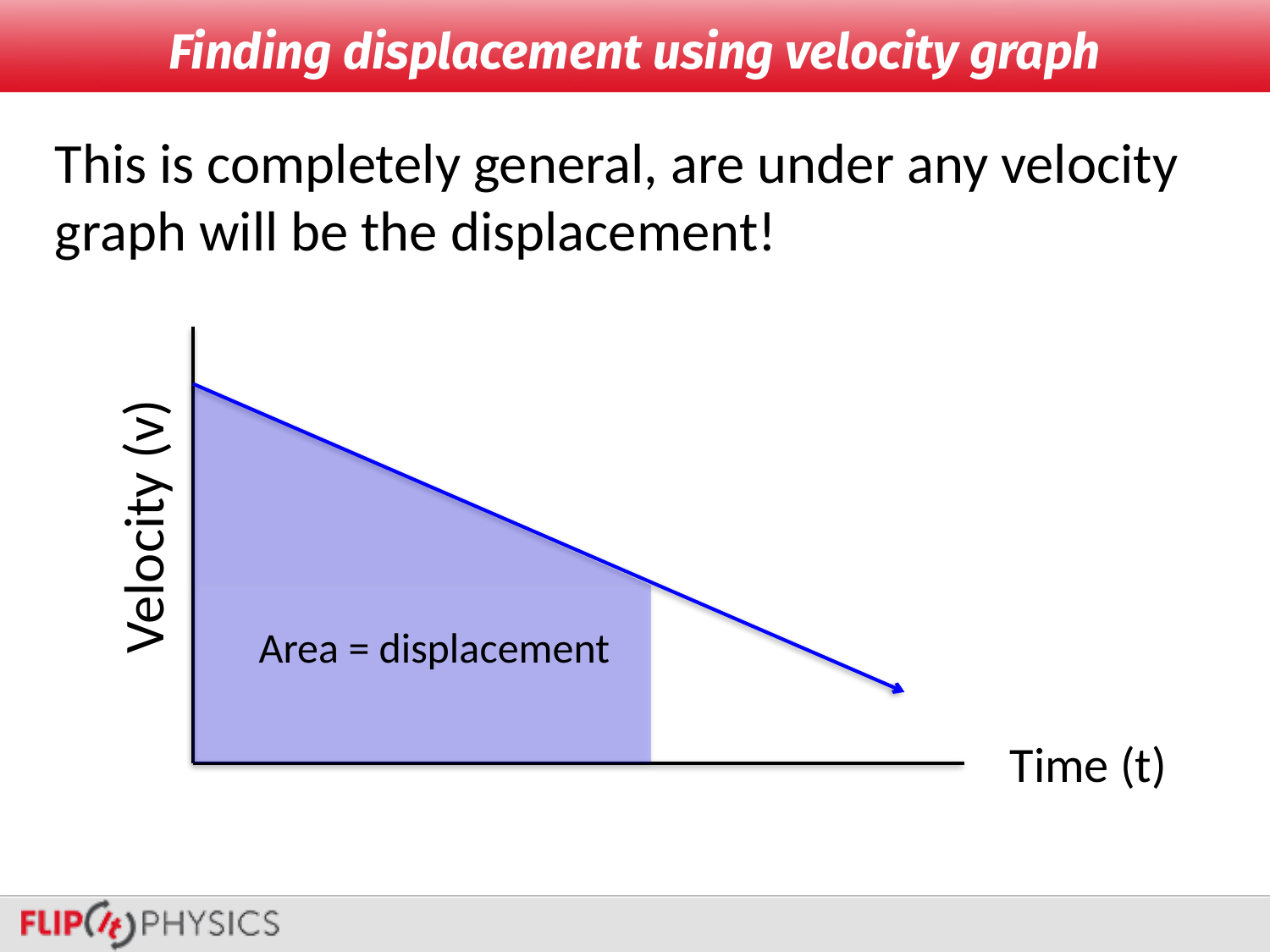

# Finding displacement using velocity graph
This is completely general, are under any velocity graph will be the displacement!

Velocity (v)

Area = displacement
Time (t)